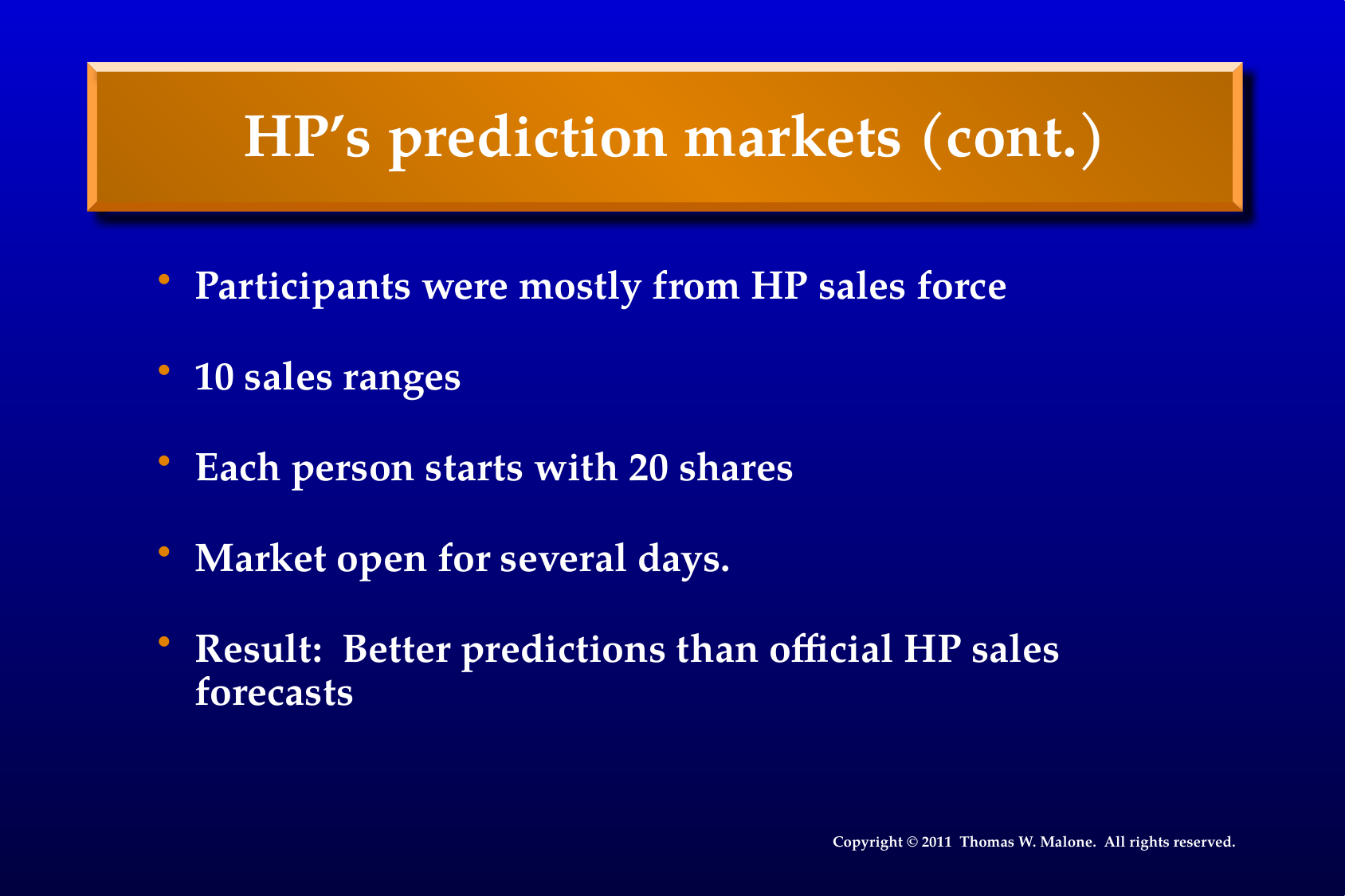

# HP’s prediction markets (cont.)
Participants were mostly from HP sales force
10 sales ranges
Each person starts with 20 shares
Market open for several days.
Result:  Better predictions than official HP sales forecasts